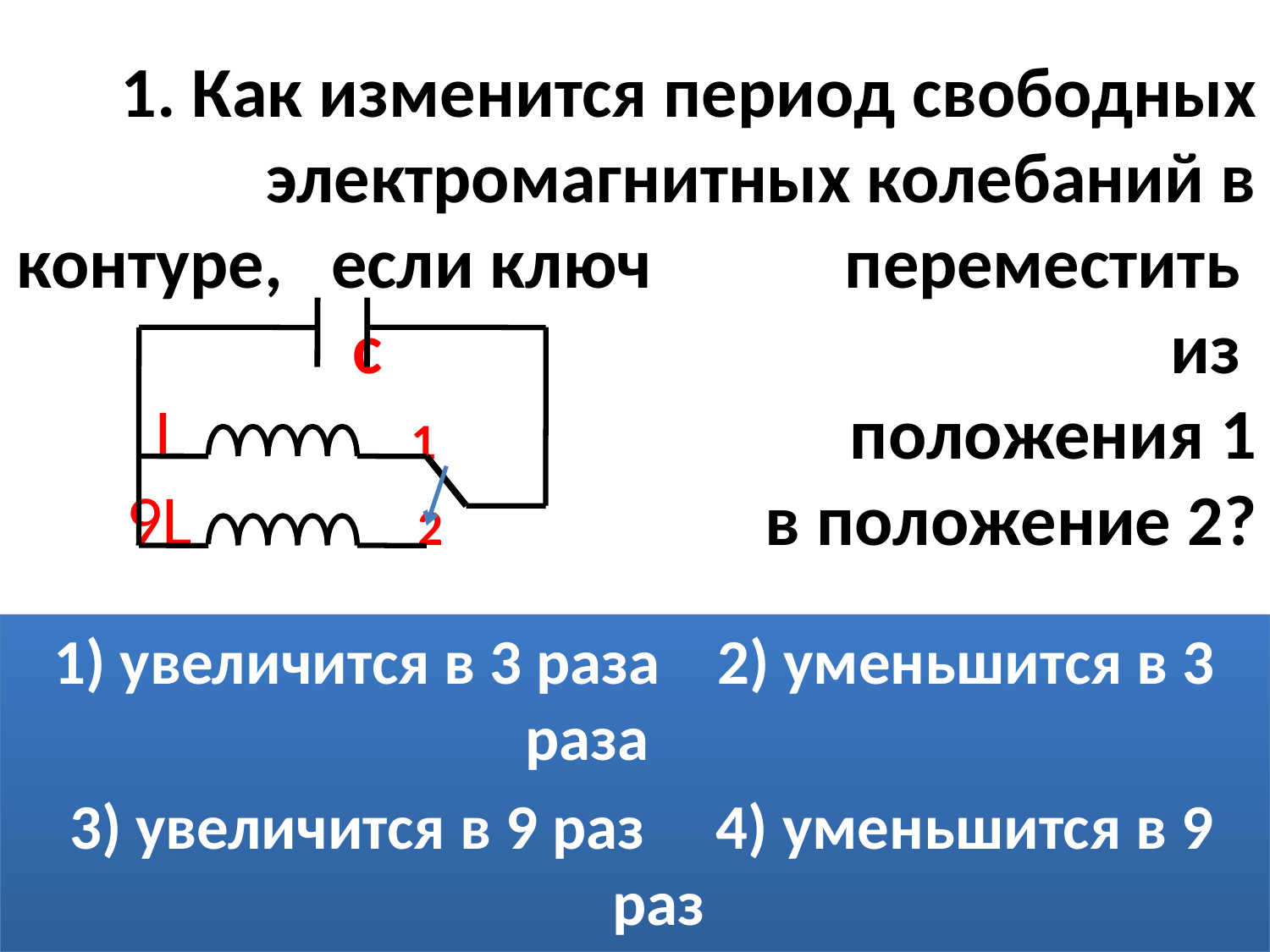

# 1. Как изменится период свободных электромагнитных колебаний в контуре,   если ключ            переместить c                                                 из L              1                          положения 1 9L              2                    в положение 2?

1) увеличится в 3 раза    2) уменьшится в 3 раза
 3) увеличится в 9 раз     4) уменьшится в 9 раз